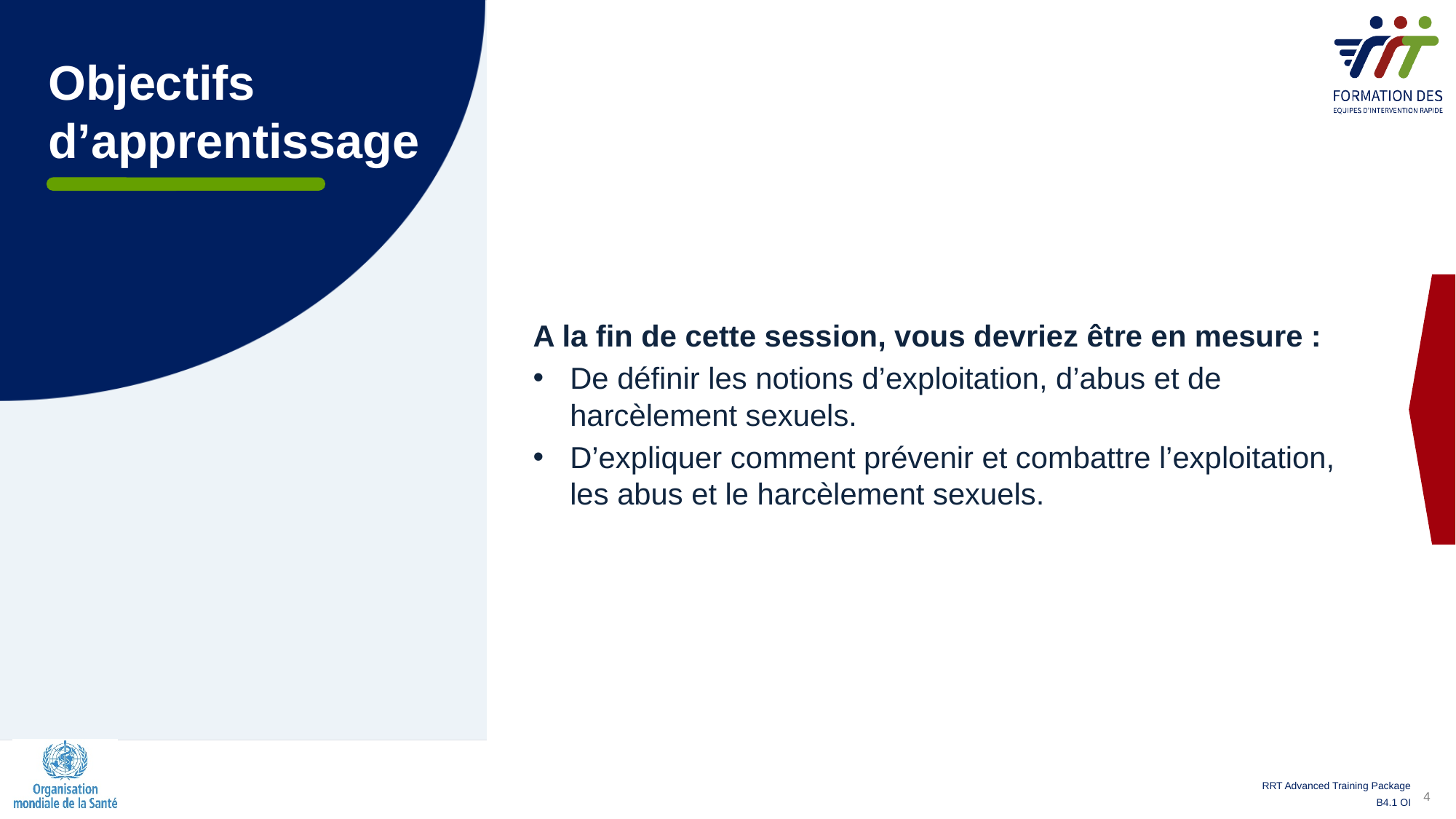

Objectifs d’apprentissage

A la fin de cette session, vous devriez être en mesure :
De définir les notions d’exploitation, d’abus et de harcèlement sexuels.
D’expliquer comment prévenir et combattre l’exploitation, les abus et le harcèlement sexuels.